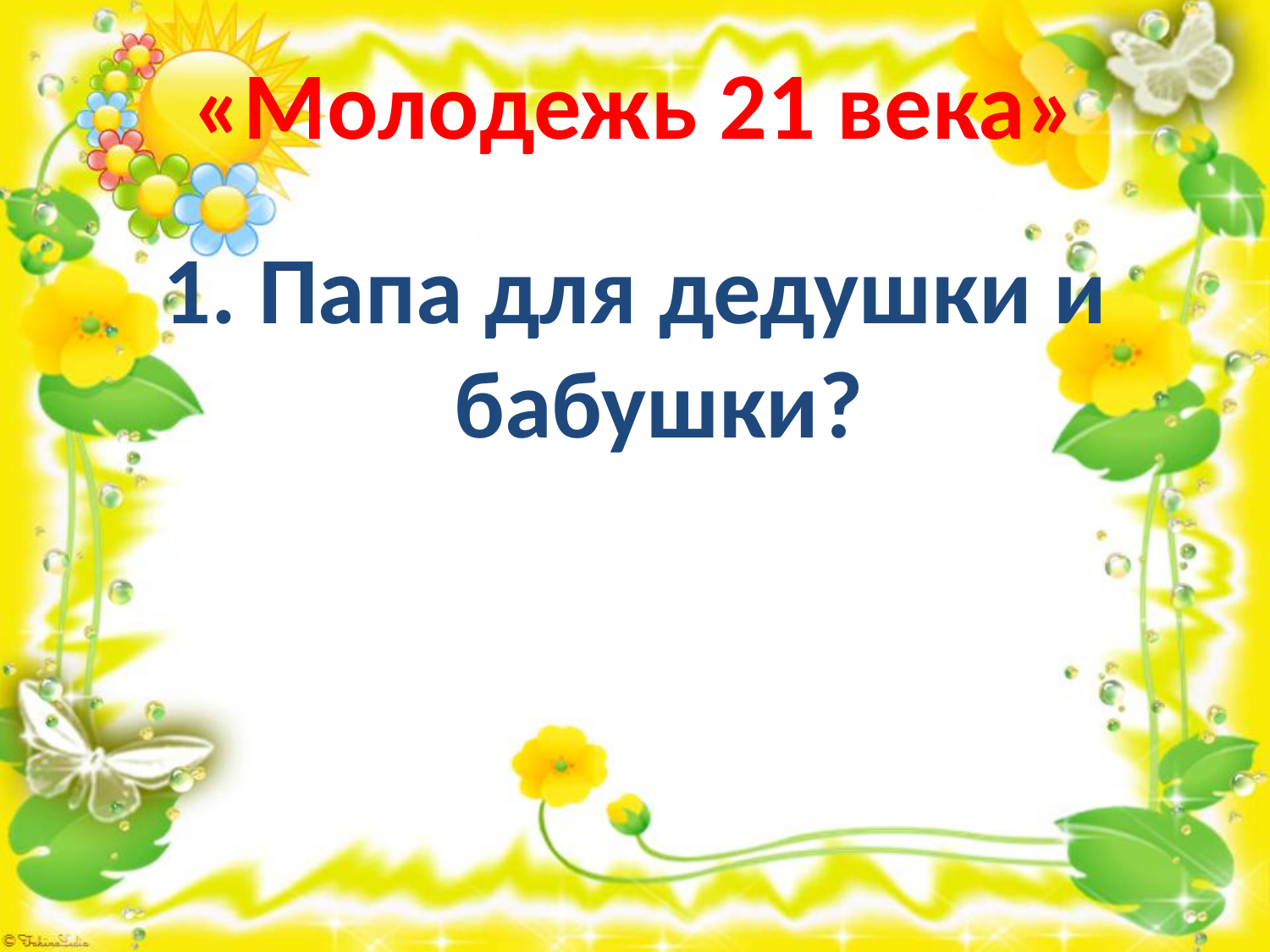

# «Молодежь 21 века»
1. Папа для дедушки и бабушки?